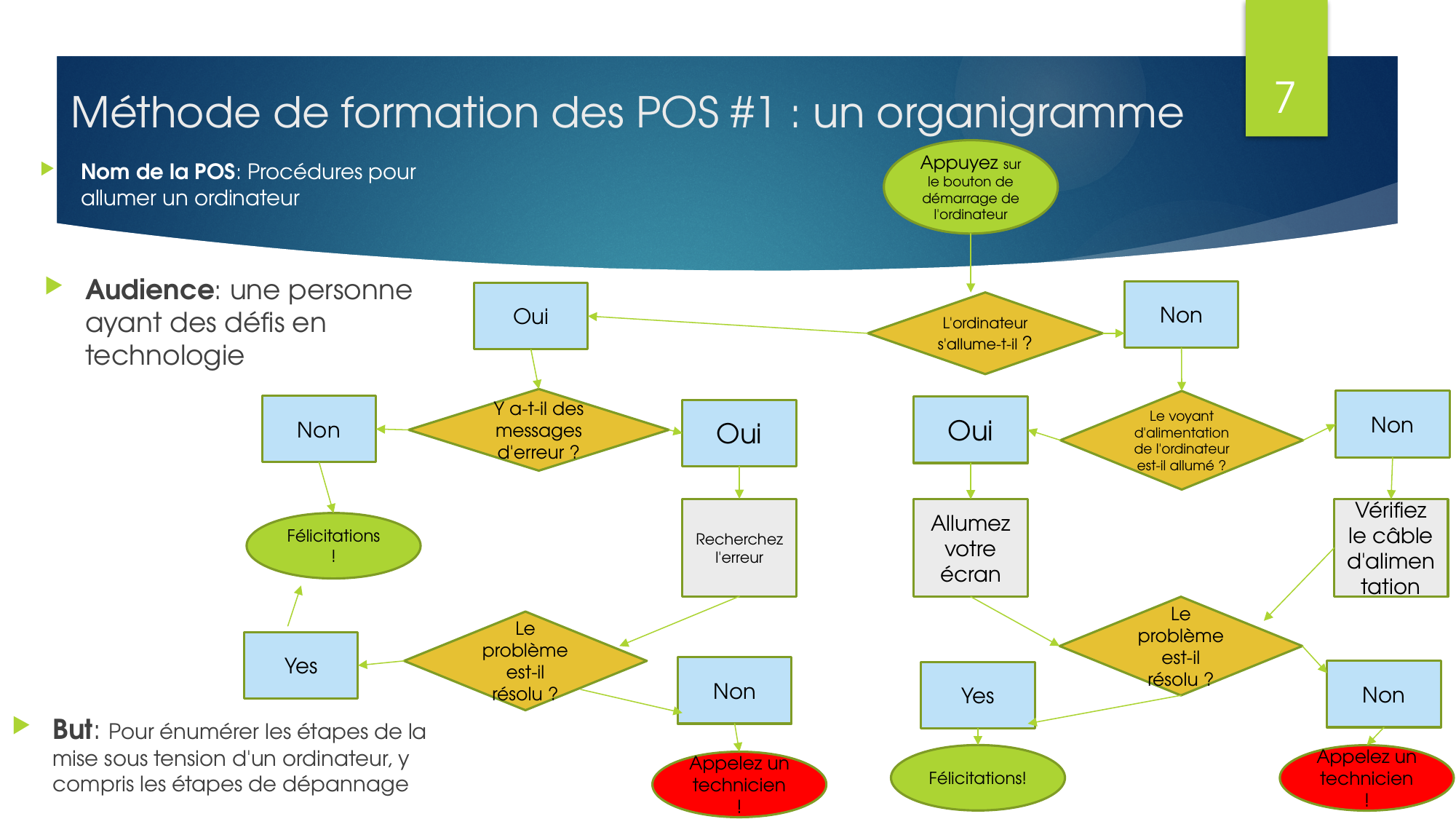

7
# Méthode de formation des POS #1 : un organigramme
Appuyez sur le bouton de démarrage de l'ordinateur
Nom de la POS: Procédures pour allumer un ordinateur

Audience: une personne ayant des défis en technologie

Non
Oui
L'ordinateur s'allume-t-il ?
Y a-t-il des messages d'erreur ?
Le voyant d'alimentation de l'ordinateur est-il allumé ?
Non
Non
Oui
Oui
Recherchez l'erreur
Allumez votre écran
Vérifiez le câble d'alimentation
Félicitations !
Le problème est-il résolu ?
Le problème est-il résolu ?
Yes
Non
Non
Yes
But: Pour énumérer les étapes de la mise sous tension d'un ordinateur, y compris les étapes de dépannage

Félicitations!
Appelez un technicien !
Appelez un technicien !